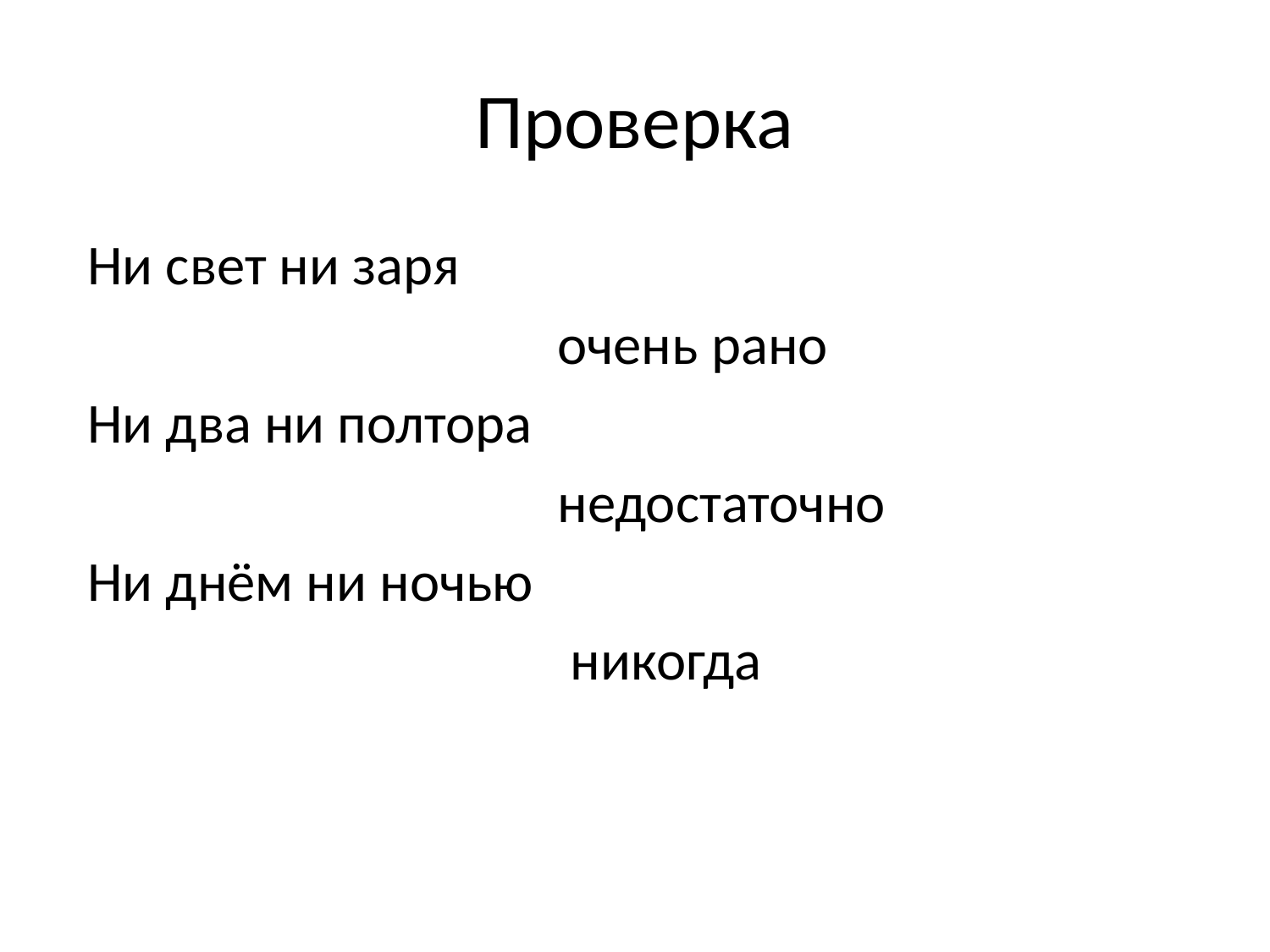

# Проверка
Ни свет ни заря
                                     очень рано
Ни два ни полтора
                                     недостаточно
Ни днём ни ночью
                                      никогда